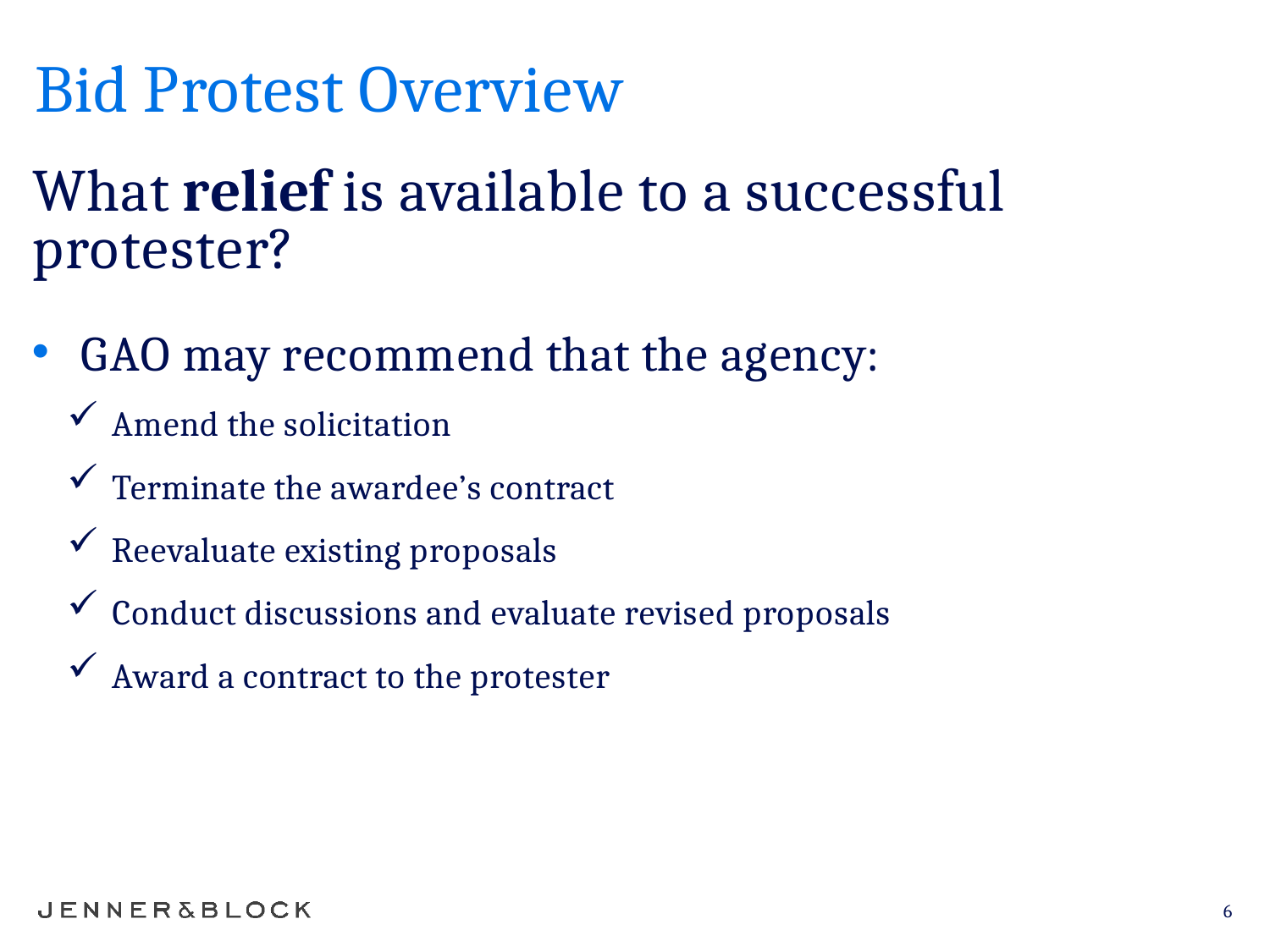

# Bid Protest Overview
What relief is available to a successful protester?
GAO may recommend that the agency:
 Amend the solicitation
 Terminate the awardee’s contract
 Reevaluate existing proposals
 Conduct discussions and evaluate revised proposals
 Award a contract to the protester